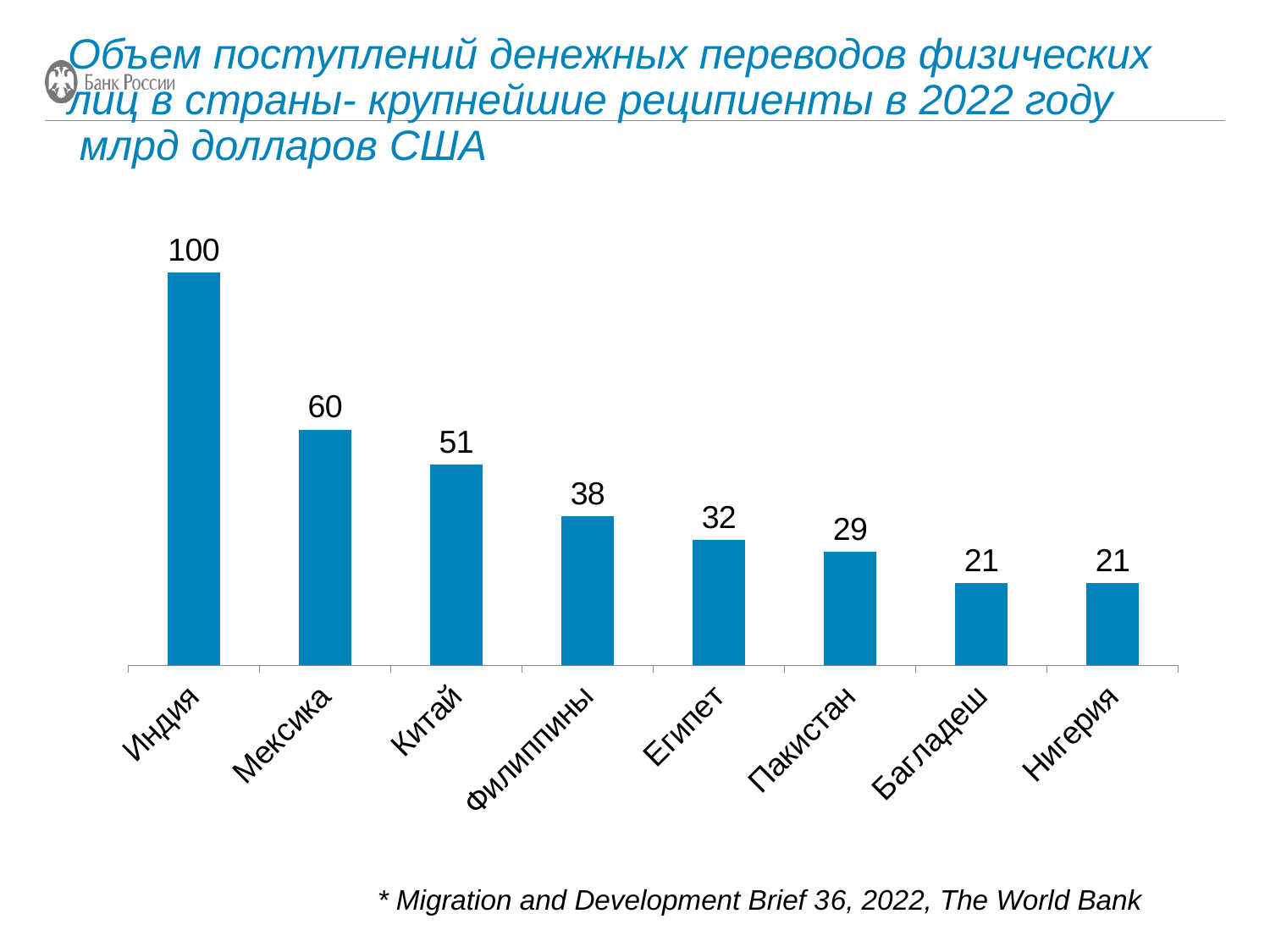

### Chart

| Category | Ряд 1 |
|---|---|
| Индия | 100.0 |
| Мексика | 60.0 |
| Китай | 51.0 |
| Филиппины | 38.0 |
| Египет | 32.0 |
| Пакистан | 29.0 |
| Багладеш | 21.0 |
| Нигерия | 21.0 |
Объем поступлений денежных переводов физических лиц в страны- крупнейшие реципиенты в 2022 году
 млрд долларов США
* Migration and Development Brief 36, 2022, The World Bank